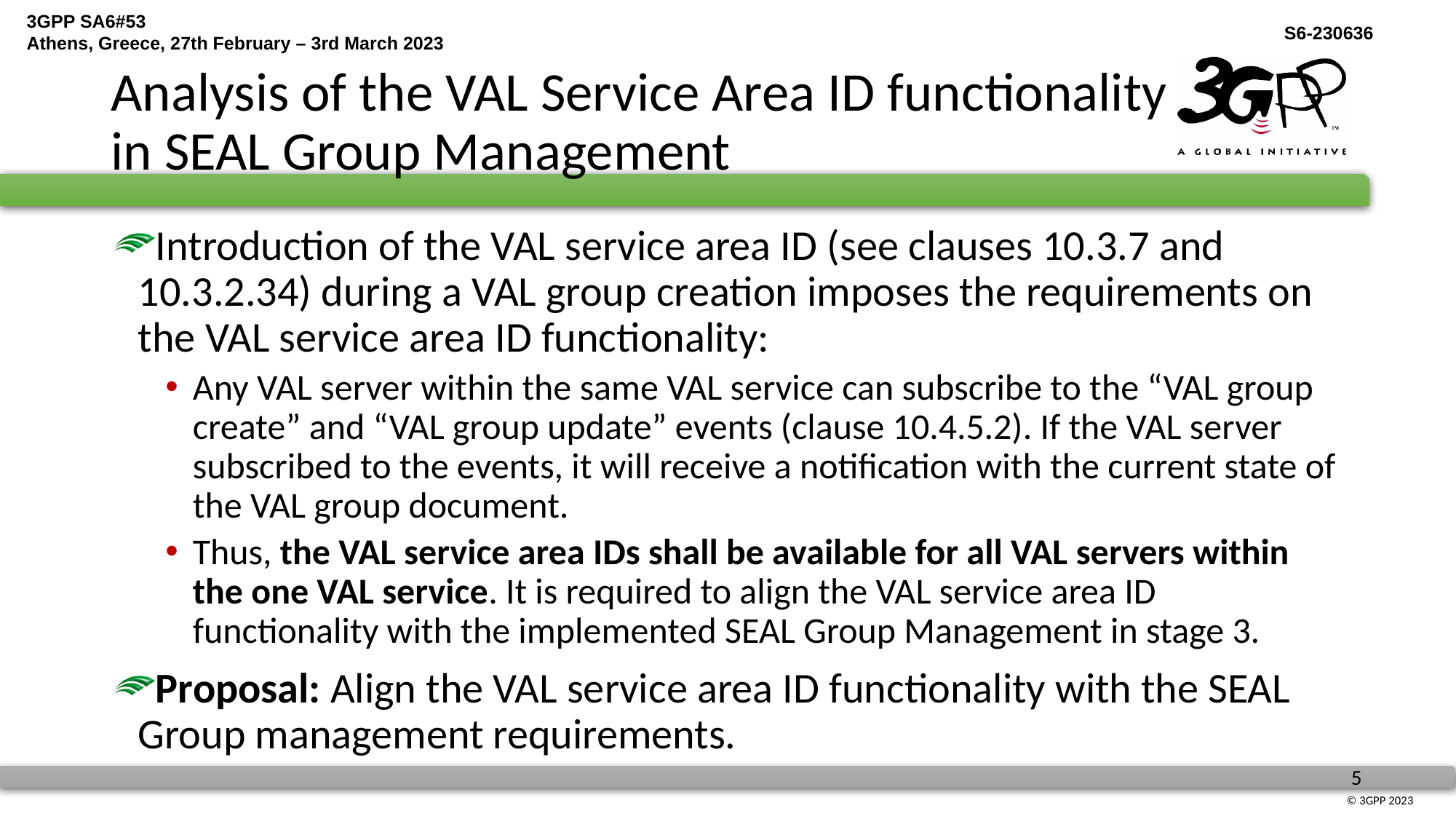

# Analysis of the VAL Service Area ID functionality in SEAL Group Management
Introduction of the VAL service area ID (see clauses 10.3.7 and 10.3.2.34) during a VAL group creation imposes the requirements on the VAL service area ID functionality:
Any VAL server within the same VAL service can subscribe to the “VAL group create” and “VAL group update” events (clause 10.4.5.2). If the VAL server subscribed to the events, it will receive a notification with the current state of the VAL group document.
Thus, the VAL service area IDs shall be available for all VAL servers within the one VAL service. It is required to align the VAL service area ID functionality with the implemented SEAL Group Management in stage 3.
Proposal: Align the VAL service area ID functionality with the SEAL Group management requirements.